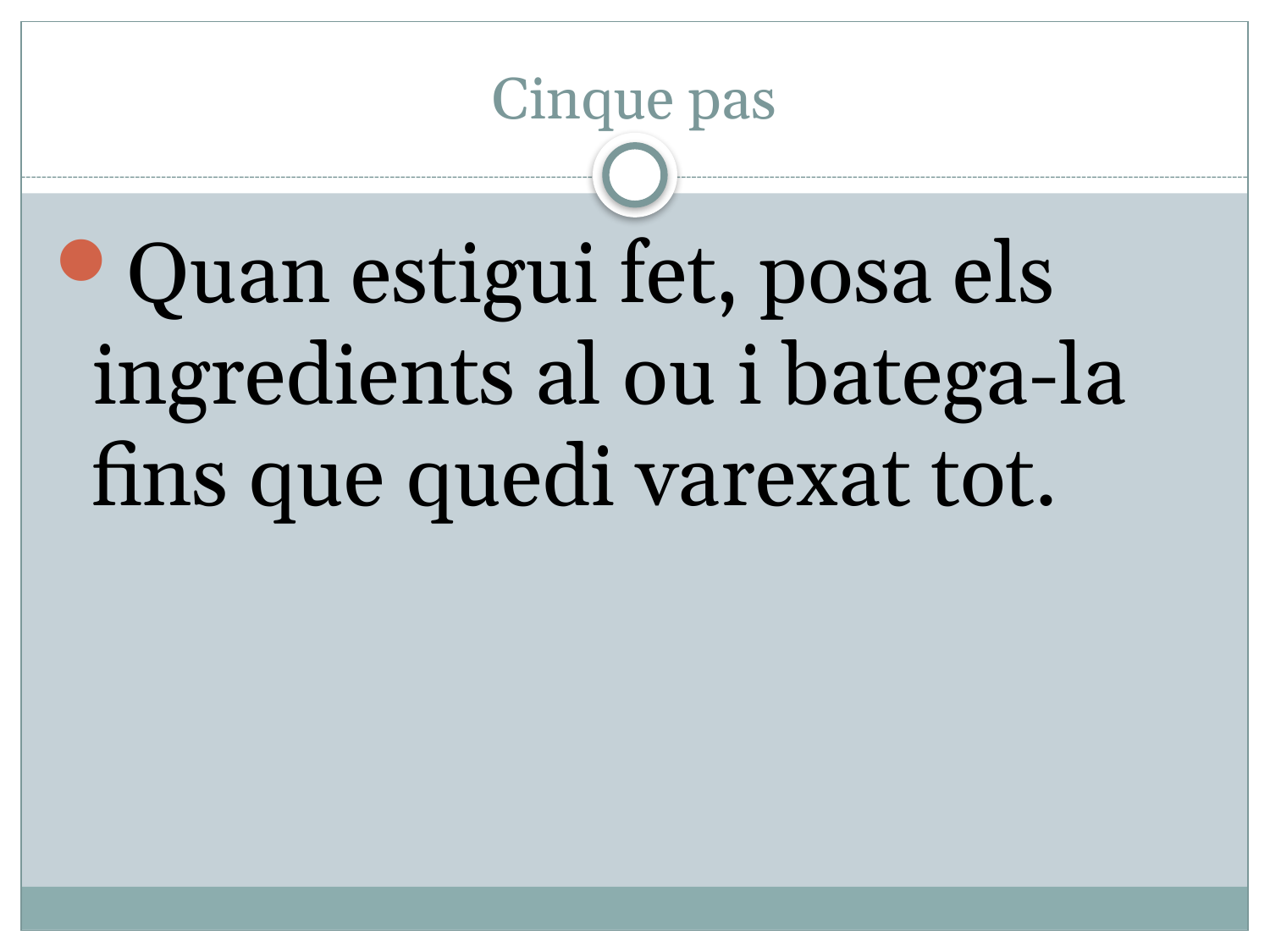

# Cinque pas
Quan estigui fet, posa els ingredients al ou i batega-la fins que quedi varexat tot.